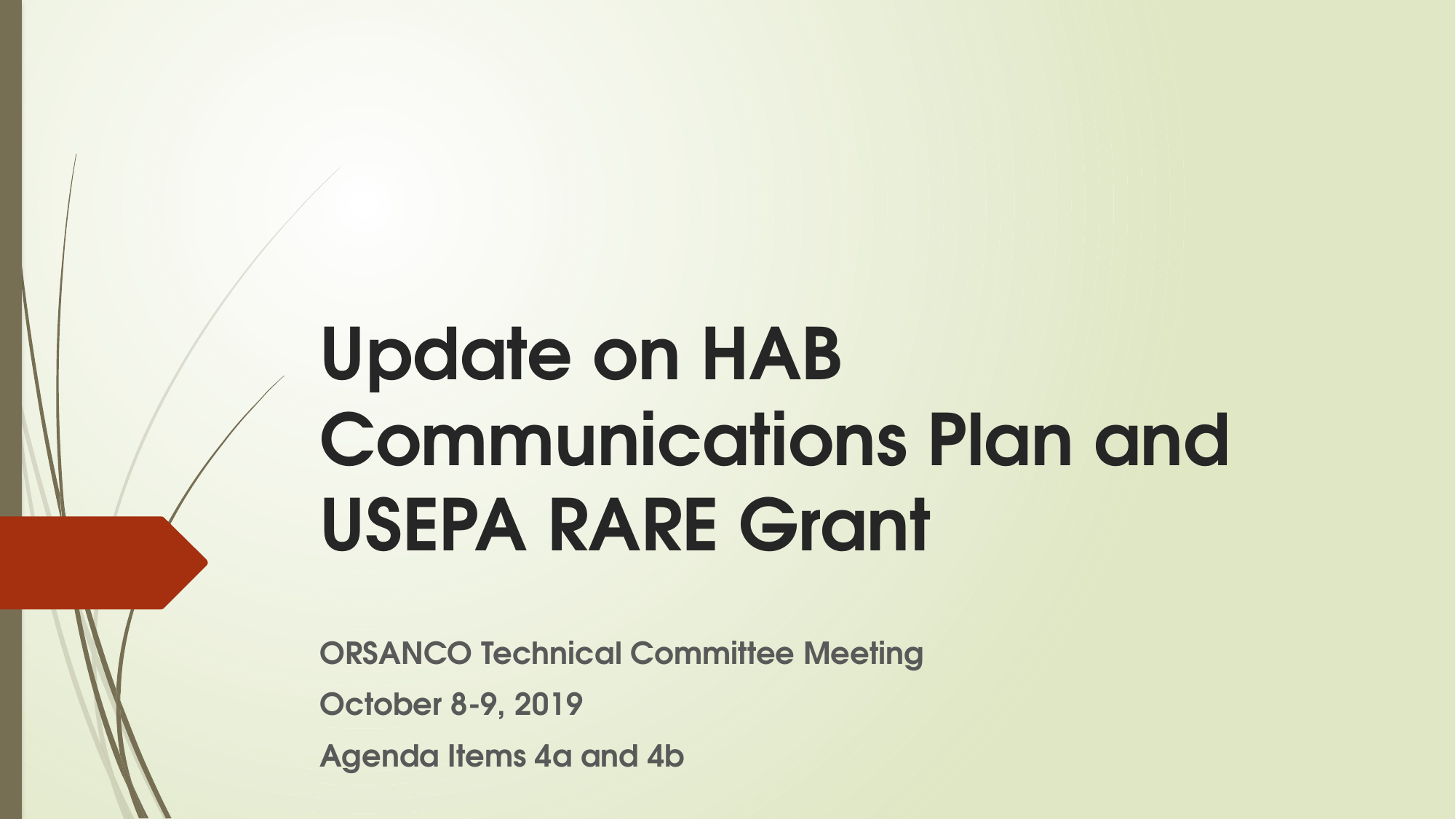

# Update on HAB Communications Plan and USEPA RARE Grant
ORSANCO Technical Committee Meeting
October 8-9, 2019
Agenda Items 4a and 4b